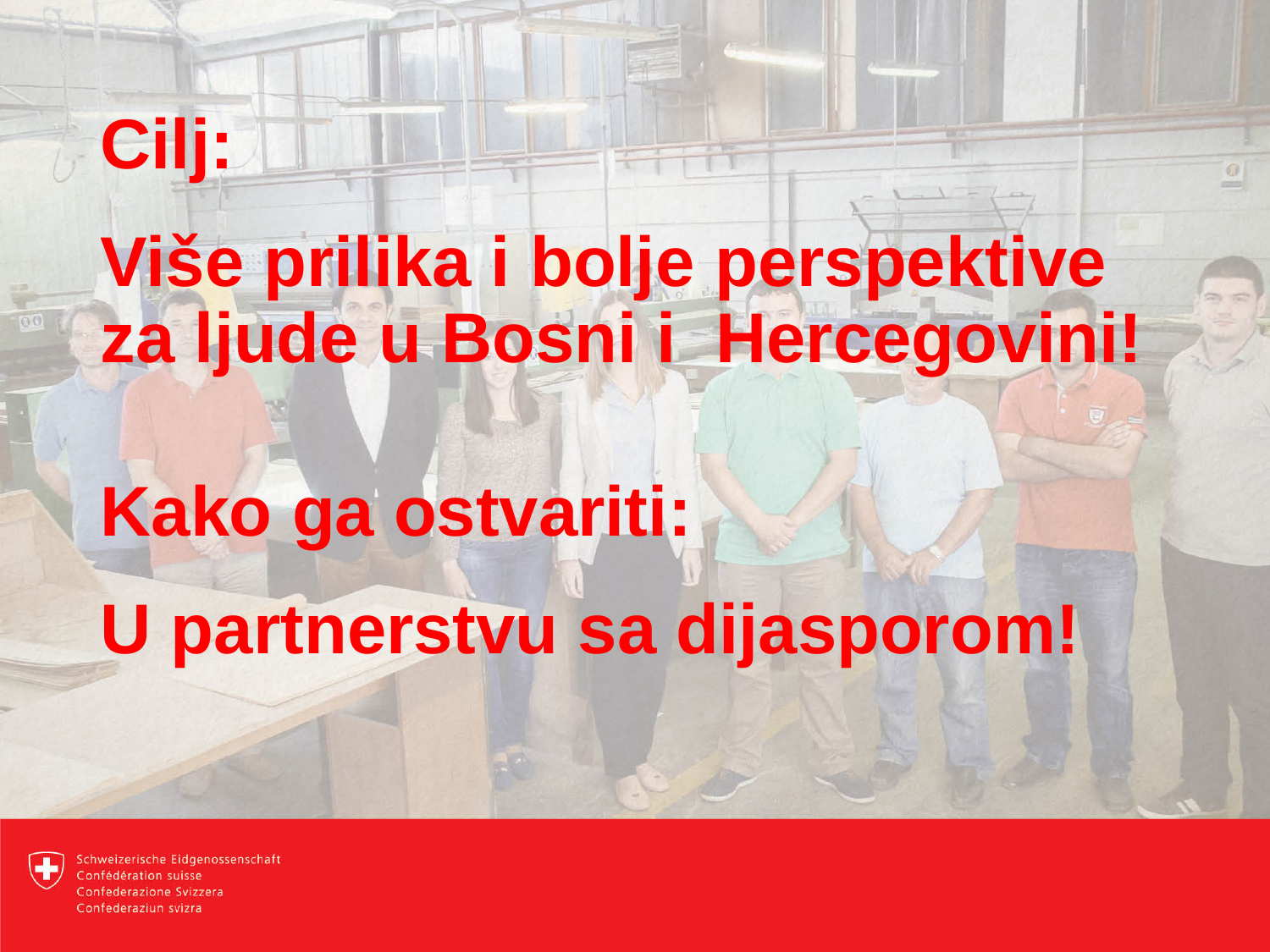

# Cilj: Više prilika i bolje perspektive za ljude u Bosni i  Hercegovini! Kako ga ostvariti: U partnerstvu sa dijasporom!